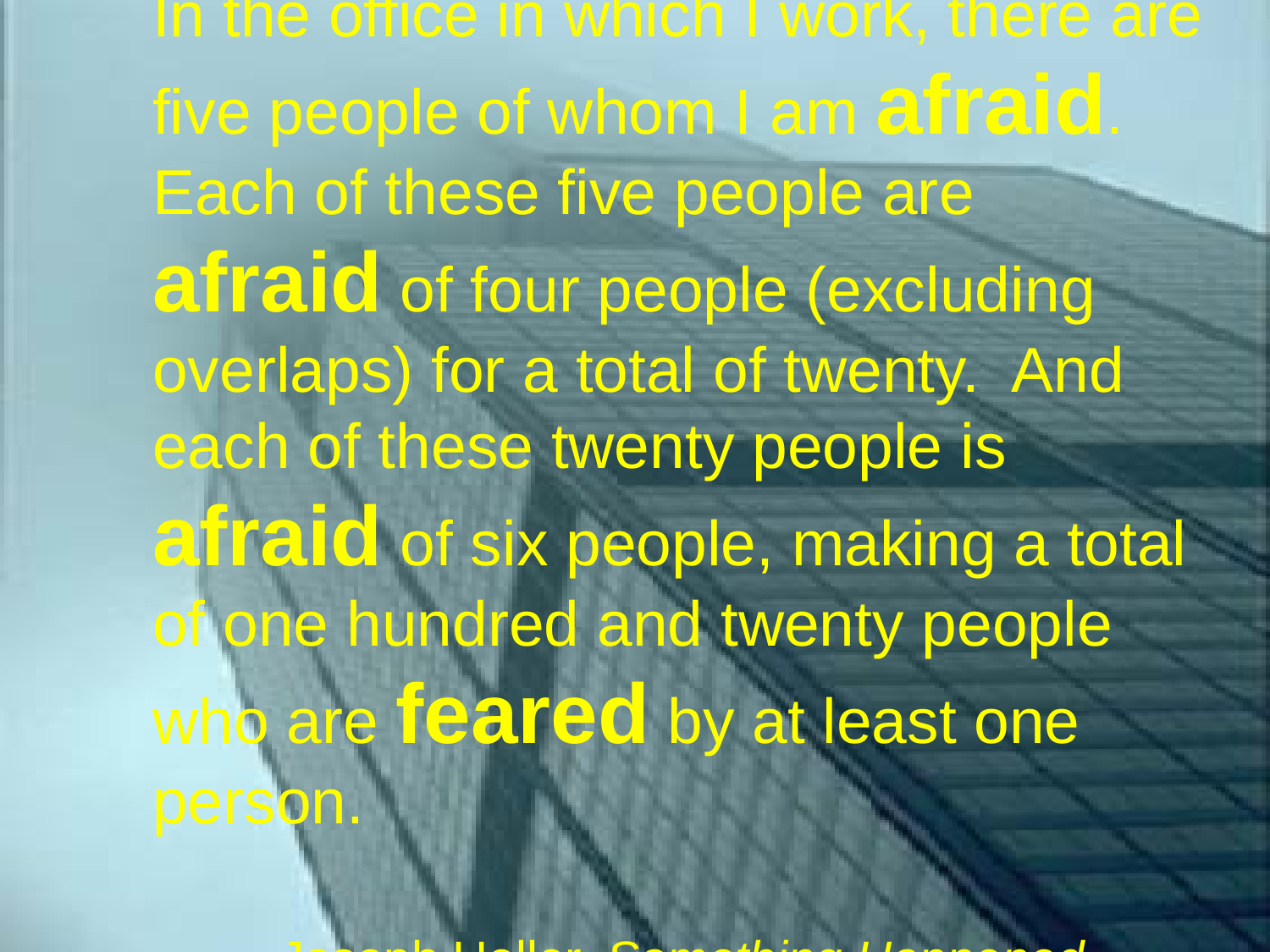

# In the office in which I work, there are five people of whom I am afraid.  Each of these five people are afraid of four people (excluding overlaps) for a total of twenty.  And each of these twenty people is afraid of six people, making a total of one hundred and twenty people who are feared by at least one person. Joseph Heller, Something Happened